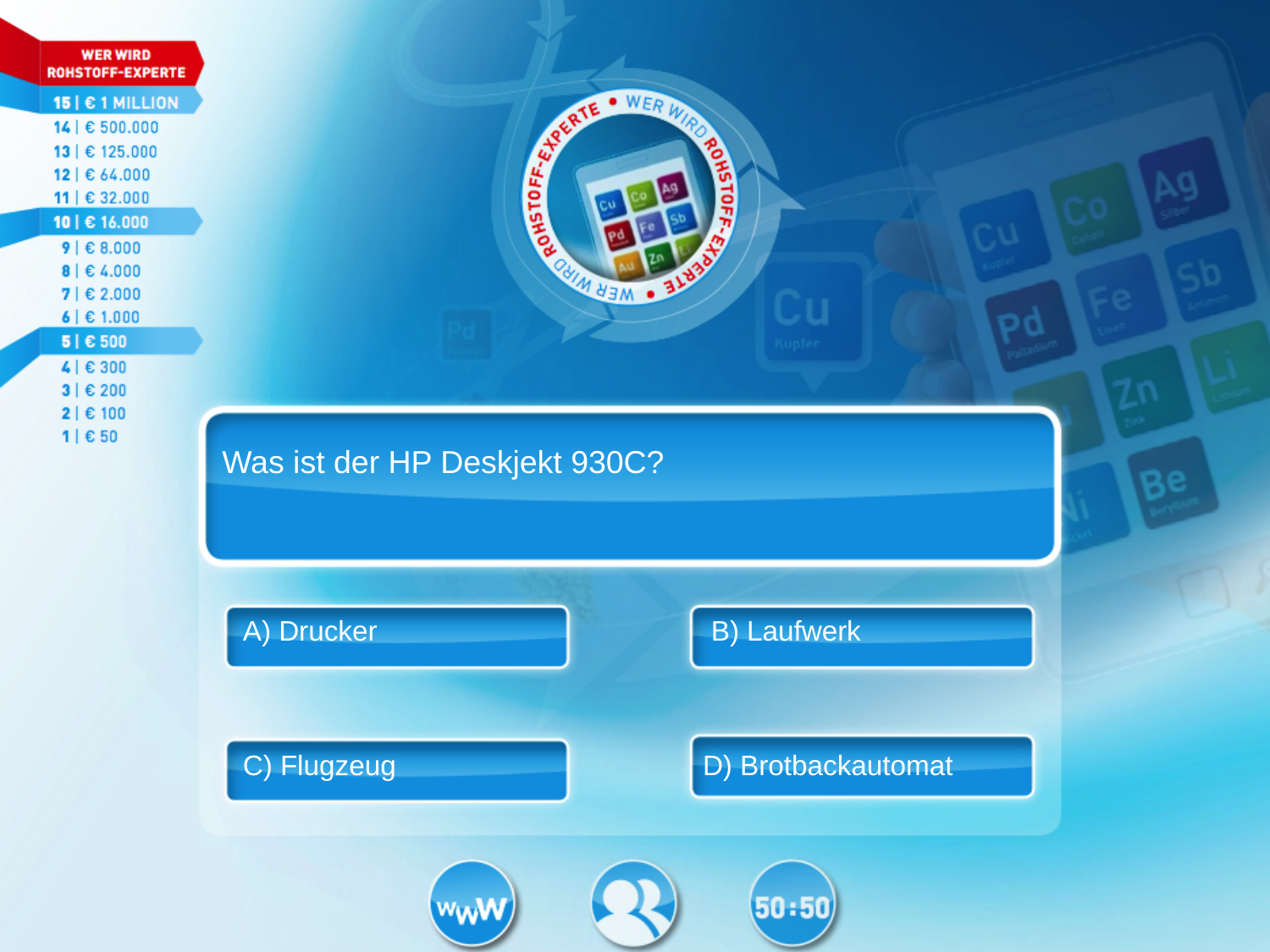

Was ist der HP Deskjekt 930C?
A) Drucker
B) Laufwerk
C) Flugzeug
D) Brotbackautomat